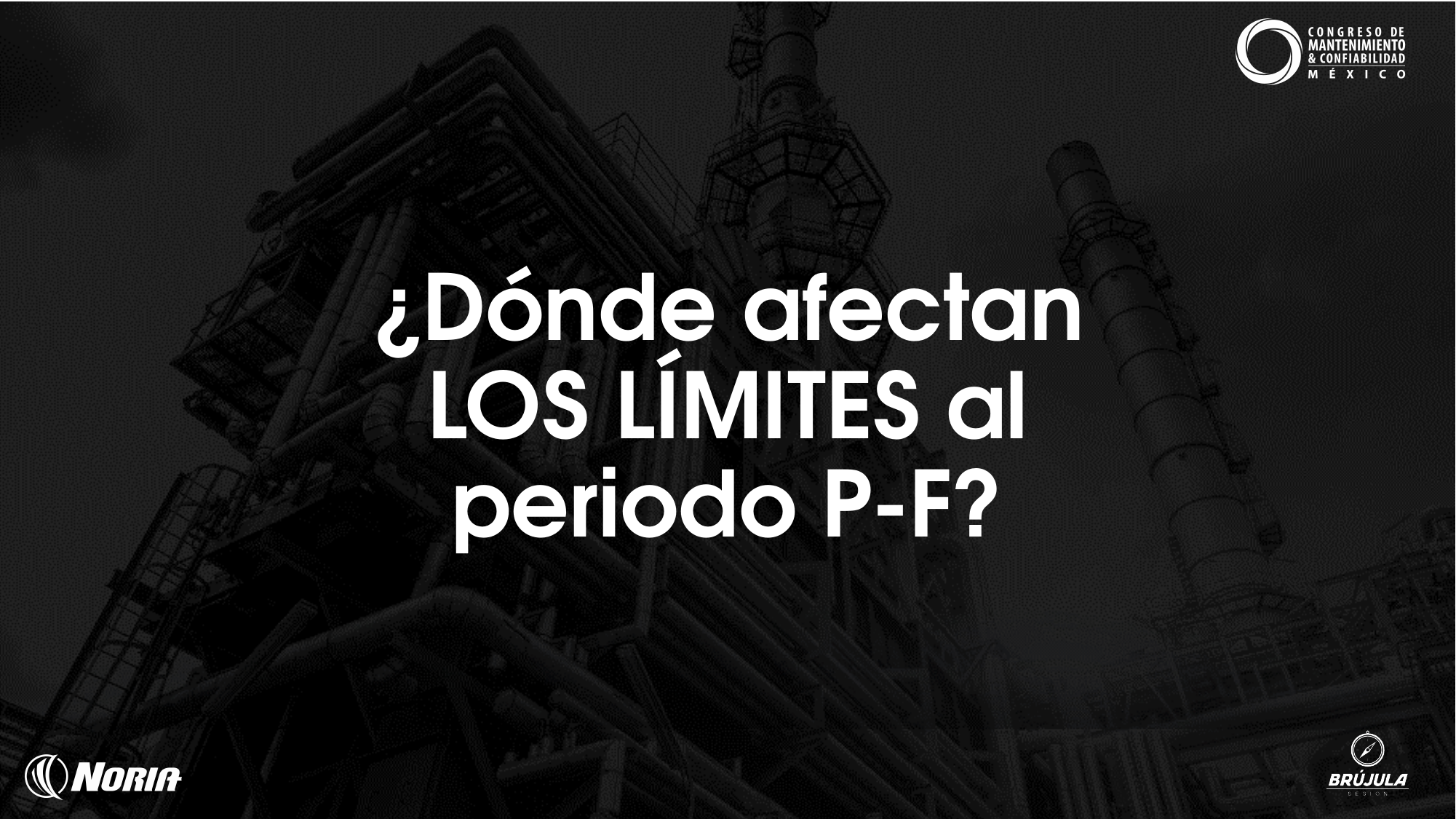

¿Dónde afectan LOS LÍMITES al periodo P-F?